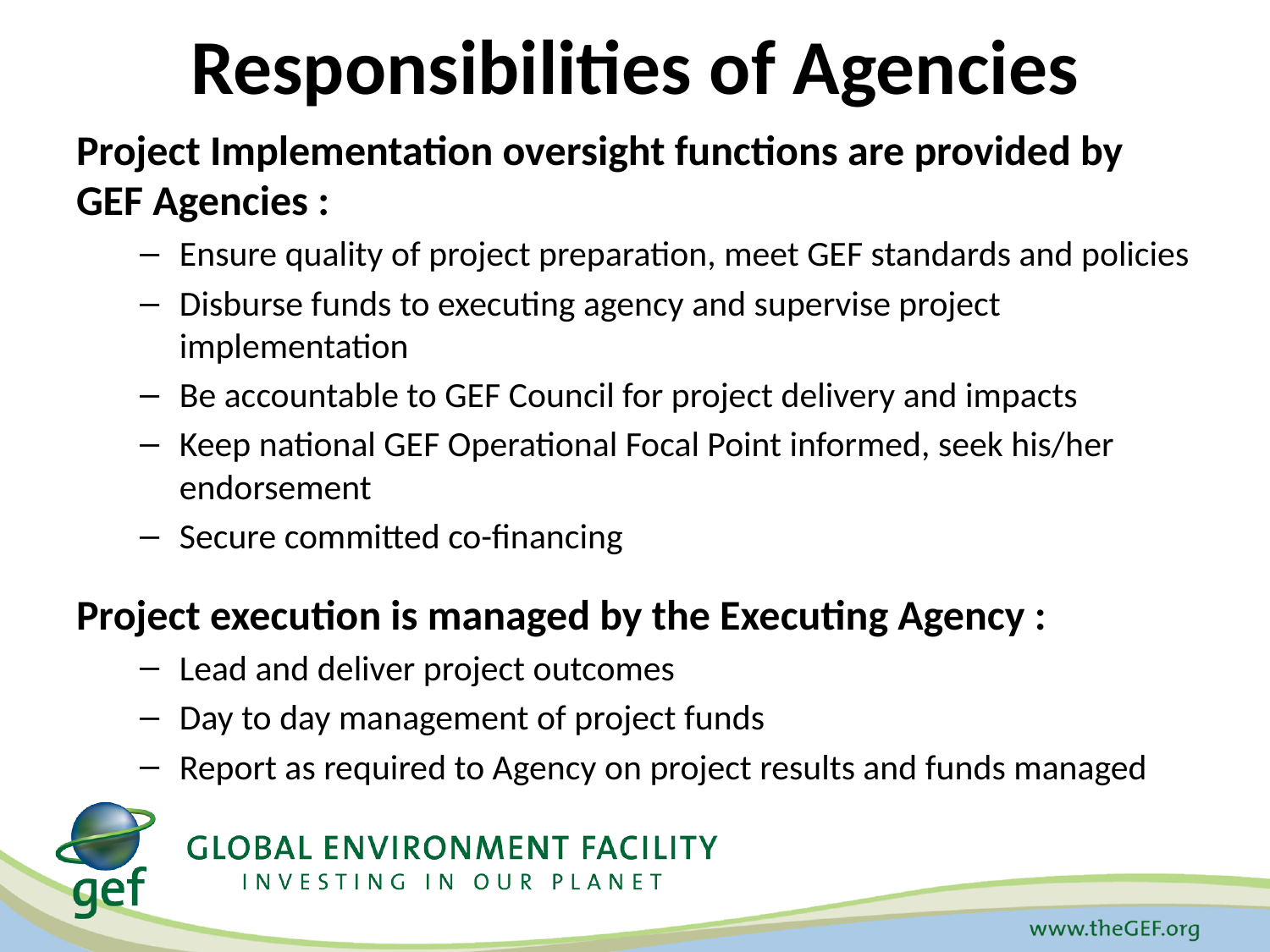

# Responsibilities of Agencies
Project Implementation oversight functions are provided by GEF Agencies :
Ensure quality of project preparation, meet GEF standards and policies
Disburse funds to executing agency and supervise project implementation
Be accountable to GEF Council for project delivery and impacts
Keep national GEF Operational Focal Point informed, seek his/her endorsement
Secure committed co-financing
Project execution is managed by the Executing Agency :
Lead and deliver project outcomes
Day to day management of project funds
Report as required to Agency on project results and funds managed